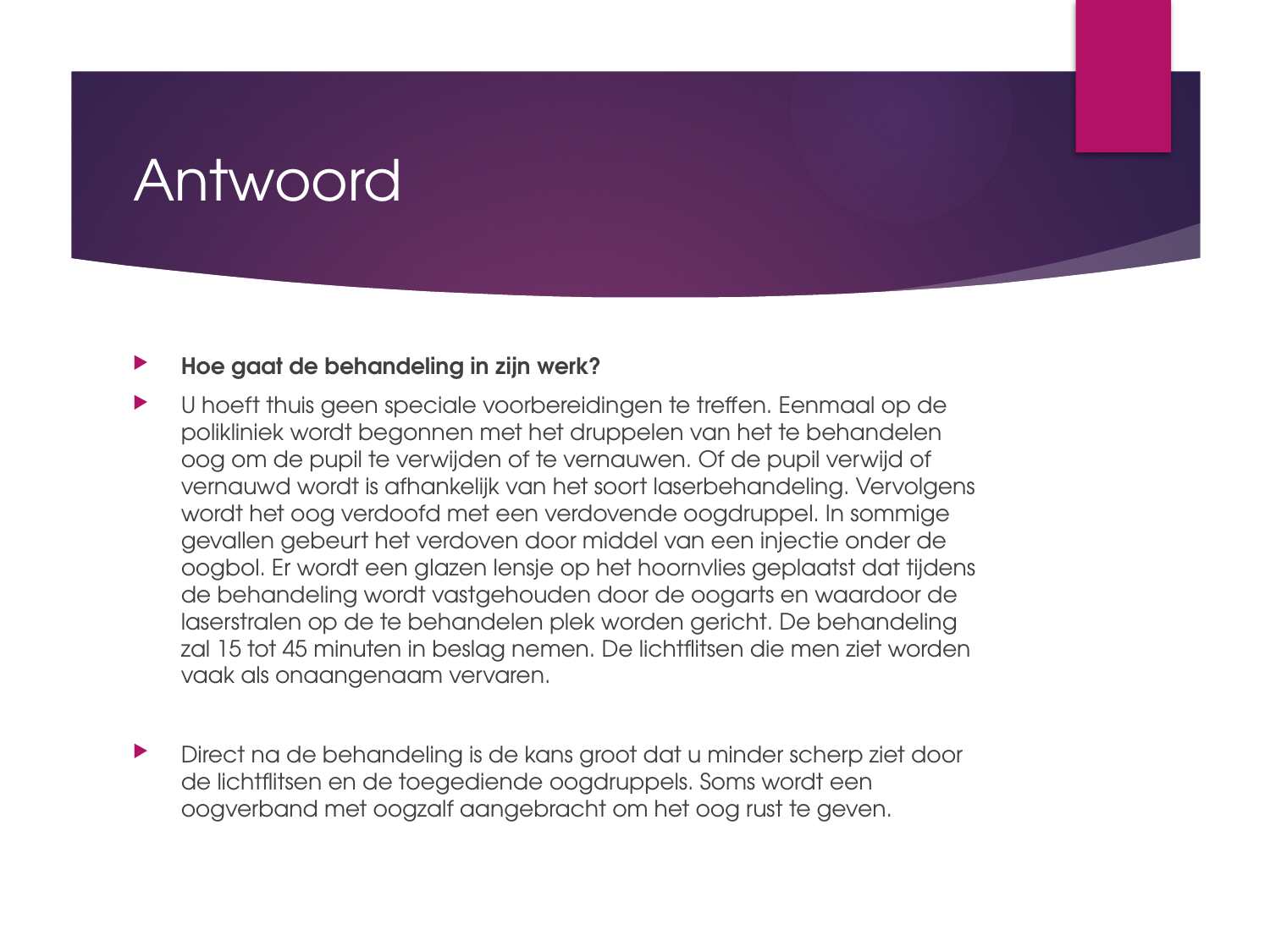

# Antwoord
Hoe gaat de behandeling in zijn werk?
U hoeft thuis geen speciale voorbereidingen te treffen. Eenmaal op de polikliniek wordt begonnen met het druppelen van het te behandelen oog om de pupil te verwijden of te vernauwen. Of de pupil verwijd of vernauwd wordt is afhankelijk van het soort laserbehandeling. Vervolgens wordt het oog verdoofd met een verdovende oogdruppel. In sommige gevallen gebeurt het verdoven door middel van een injectie onder de oogbol. Er wordt een glazen lensje op het hoornvlies geplaatst dat tijdens de behandeling wordt vastgehouden door de oogarts en waardoor de laserstralen op de te behandelen plek worden gericht. De behandeling zal 15 tot 45 minuten in beslag nemen. De lichtflitsen die men ziet worden vaak als onaangenaam vervaren.

Direct na de behandeling is de kans groot dat u minder scherp ziet door de lichtflitsen en de toegediende oogdruppels. Soms wordt een oogverband met oogzalf aangebracht om het oog rust te geven.